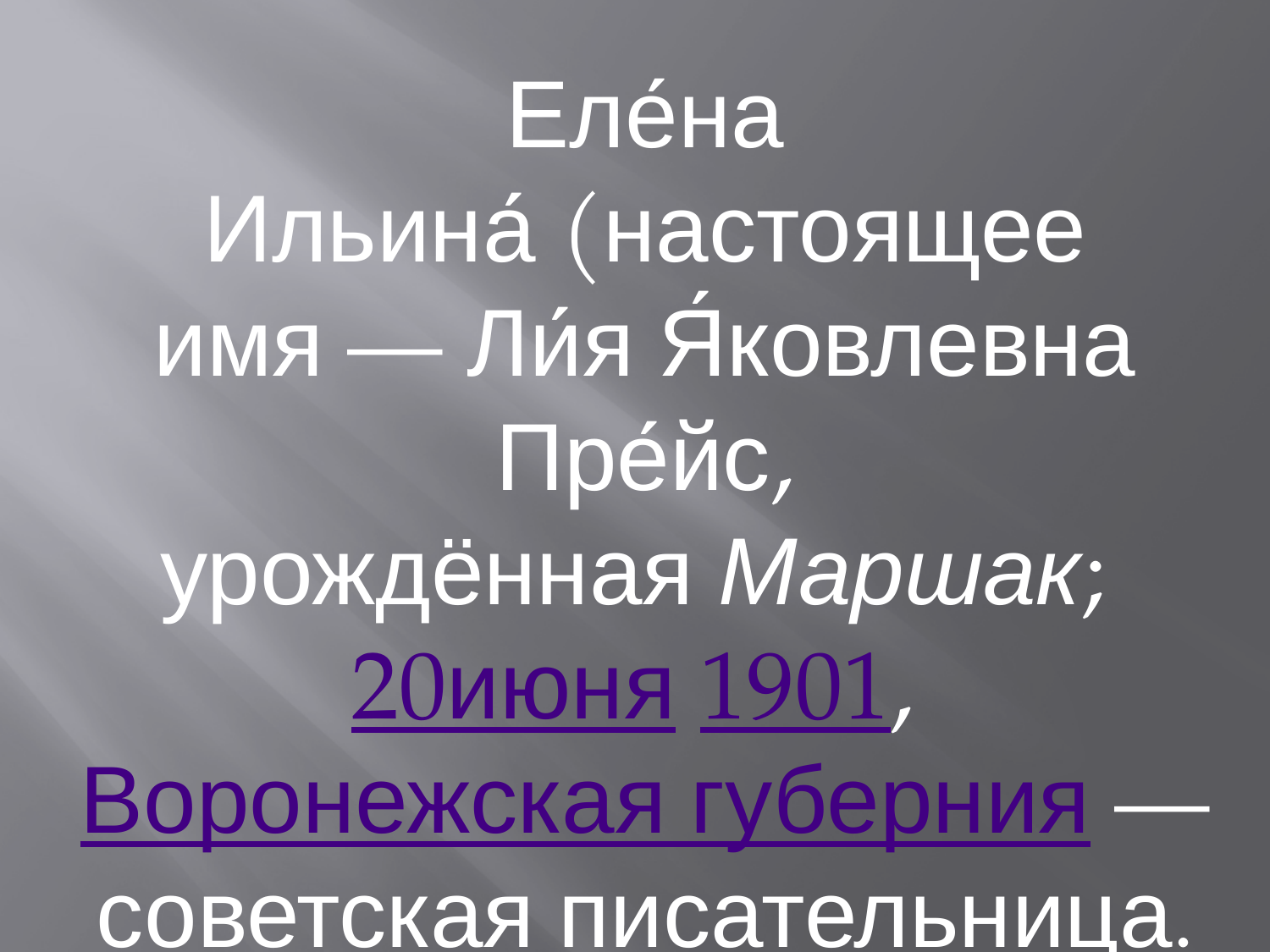

Еле́на Ильина́ (настоящее имя — Ли́я Я́ковлевна Пре́йс, урождённая Маршак;
20июня 1901,
Воронежская губерния — советская писательница.